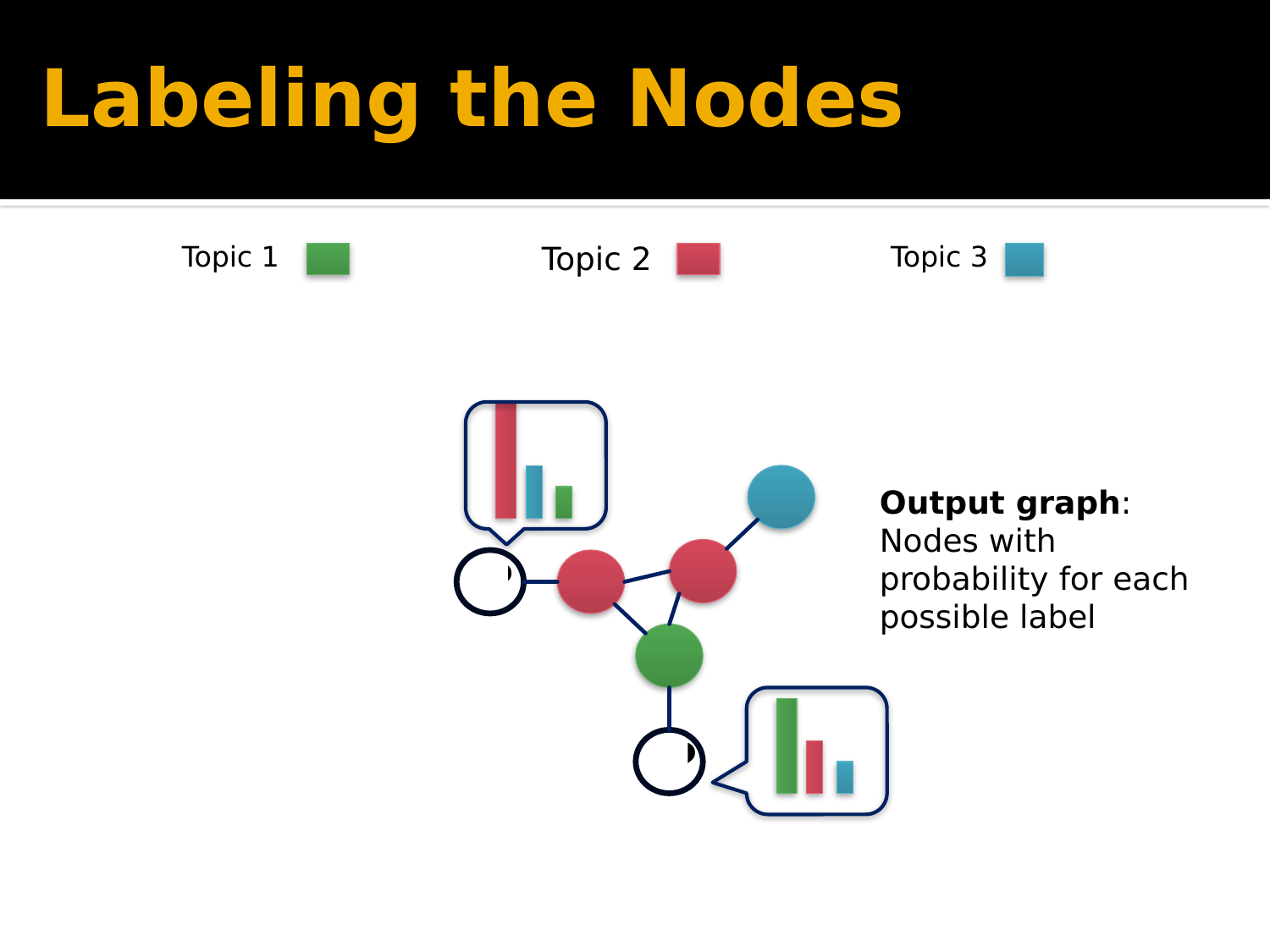

# Labeling the Nodes
Topic 3
Topic 2
Topic 1

Output graph:
Nodes with probability for each possible label

Input graph:
Partially observed

?

 ?